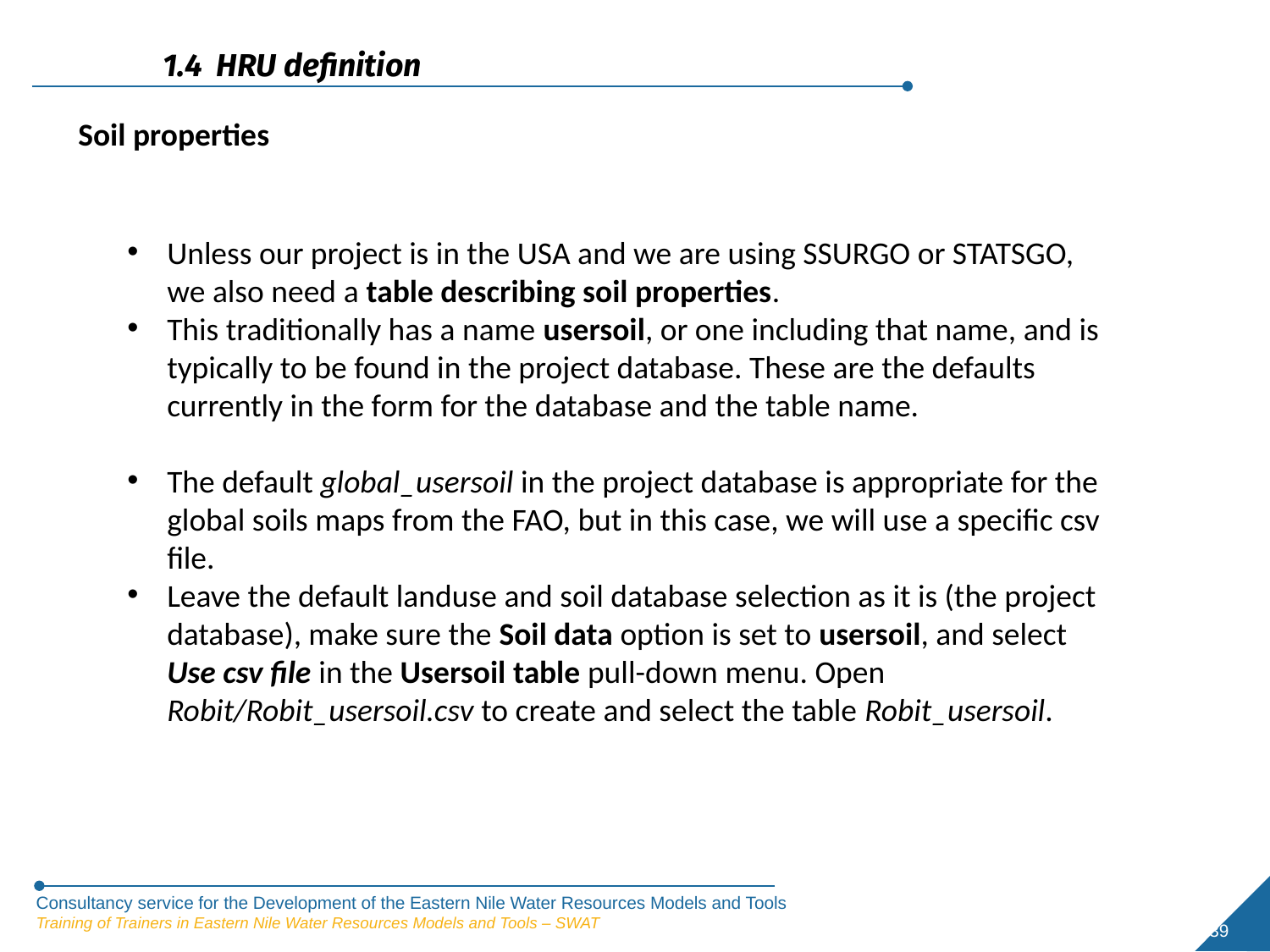

1.4  HRU definition
Soil properties
Unless our project is in the USA and we are using SSURGO or STATSGO, we also need a table describing soil properties.
This traditionally has a name usersoil, or one including that name, and is typically to be found in the project database. These are the defaults currently in the form for the database and the table name.

The default global_usersoil in the project database is appropriate for the global soils maps from the FAO, but in this case, we will use a specific csv file.
Leave the default landuse and soil database selection as it is (the project database), make sure the Soil data option is set to usersoil, and select Use csv file in the Usersoil table pull-down menu. Open Robit/Robit_usersoil.csv to create and select the table Robit_usersoil.